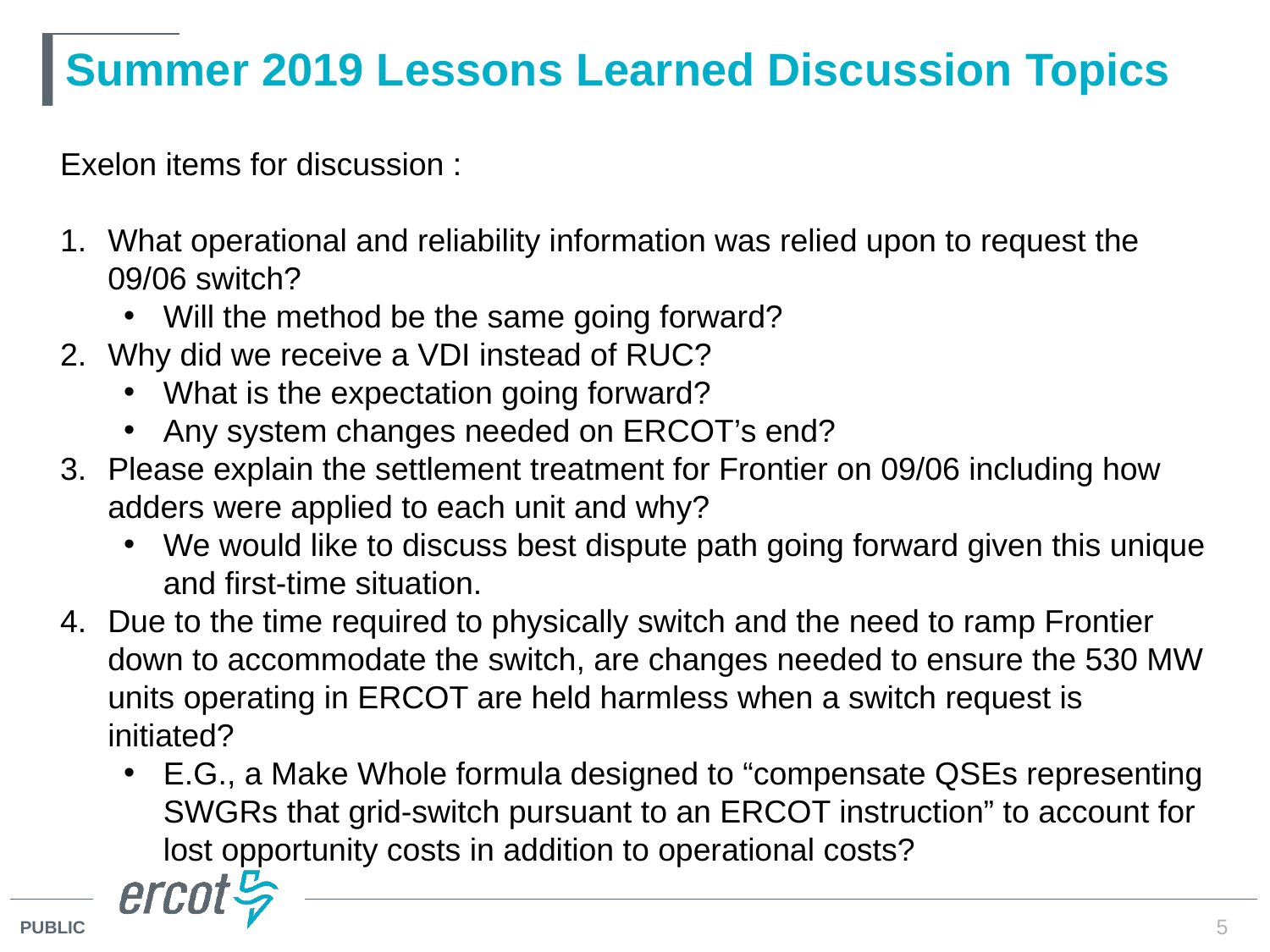

# Summer 2019 Lessons Learned Discussion Topics
Exelon items for discussion :

What operational and reliability information was relied upon to request the 09/06 switch?
Will the method be the same going forward?
Why did we receive a VDI instead of RUC?
What is the expectation going forward?
Any system changes needed on ERCOT’s end?
Please explain the settlement treatment for Frontier on 09/06 including how adders were applied to each unit and why?
We would like to discuss best dispute path going forward given this unique and first-time situation.
Due to the time required to physically switch and the need to ramp Frontier down to accommodate the switch, are changes needed to ensure the 530 MW units operating in ERCOT are held harmless when a switch request is initiated?
E.G., a Make Whole formula designed to “compensate QSEs representing SWGRs that grid-switch pursuant to an ERCOT instruction” to account for lost opportunity costs in addition to operational costs?

 EEE
5